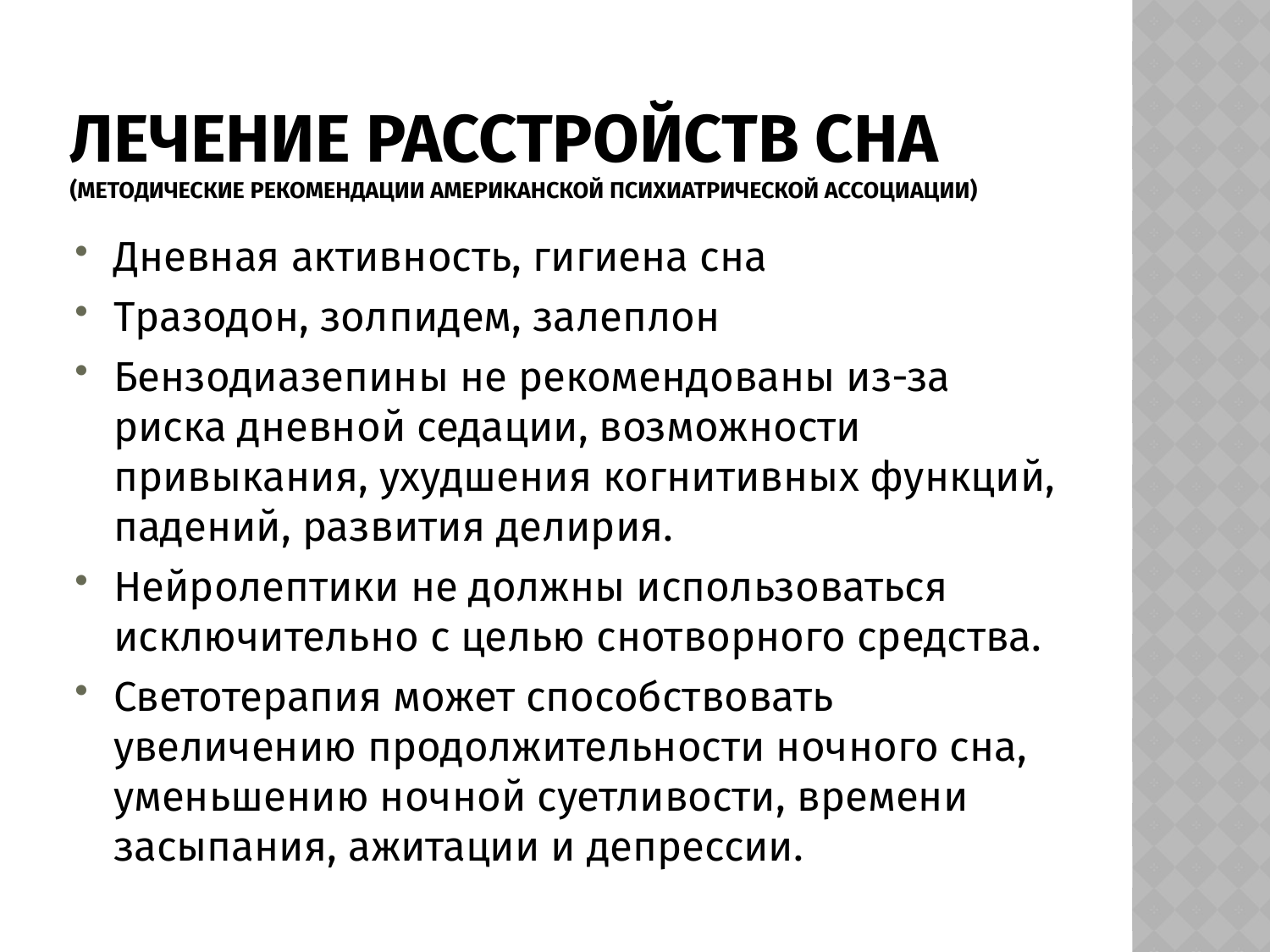

# Лечение расстройств сна (методические рекомендации американской психиатрической ассоциации)
Дневная активность, гигиена сна
Тразодон, золпидем, залеплон
Бензодиазепины не рекомендованы из-за риска дневной седации, возможности привыкания, ухудшения когнитивных функций, падений, развития делирия.
Нейролептики не должны использоваться исключительно с целью снотворного средства.
Светотерапия может способствовать увеличению продолжительности ночного сна, уменьшению ночной суетливости, времени засыпания, ажитации и депрессии.